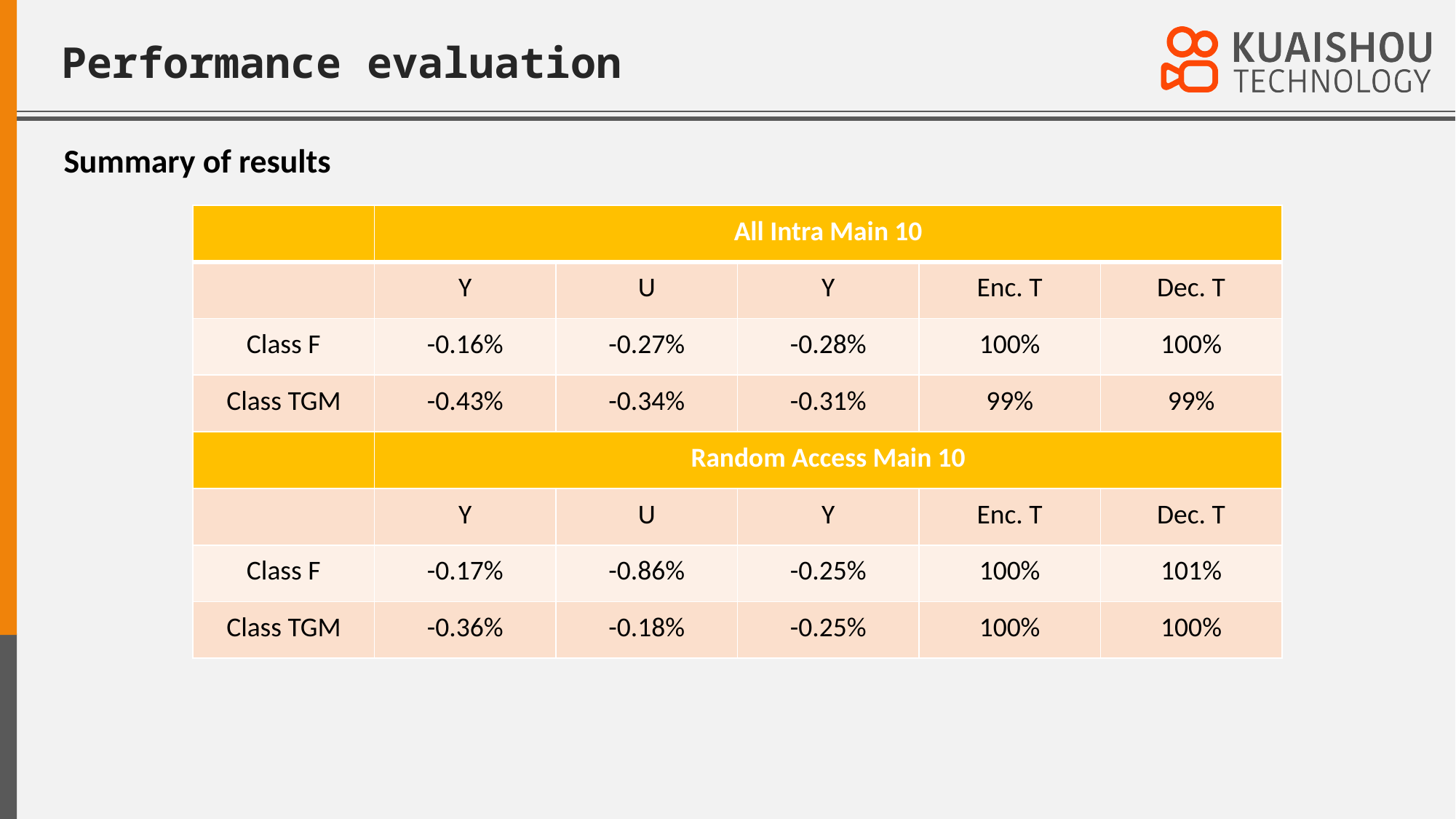

# Performance evaluation
Summary of results
|  | All Intra Main 10 |  |  |  |  |
| --- | --- | --- | --- | --- | --- |
|  | Y | U | Y | Enc. T | Dec. T |
| Class F | -0.16% | -0.27% | -0.28% | 100% | 100% |
| Class TGM | -0.43% | -0.34% | -0.31% | 99% | 99% |
|  | Random Access Main 10 |  |  |  |  |
|  | Y | U | Y | Enc. T | Dec. T |
| Class F | -0.17% | -0.86% | -0.25% | 100% | 101% |
| Class TGM | -0.36% | -0.18% | -0.25% | 100% | 100% |